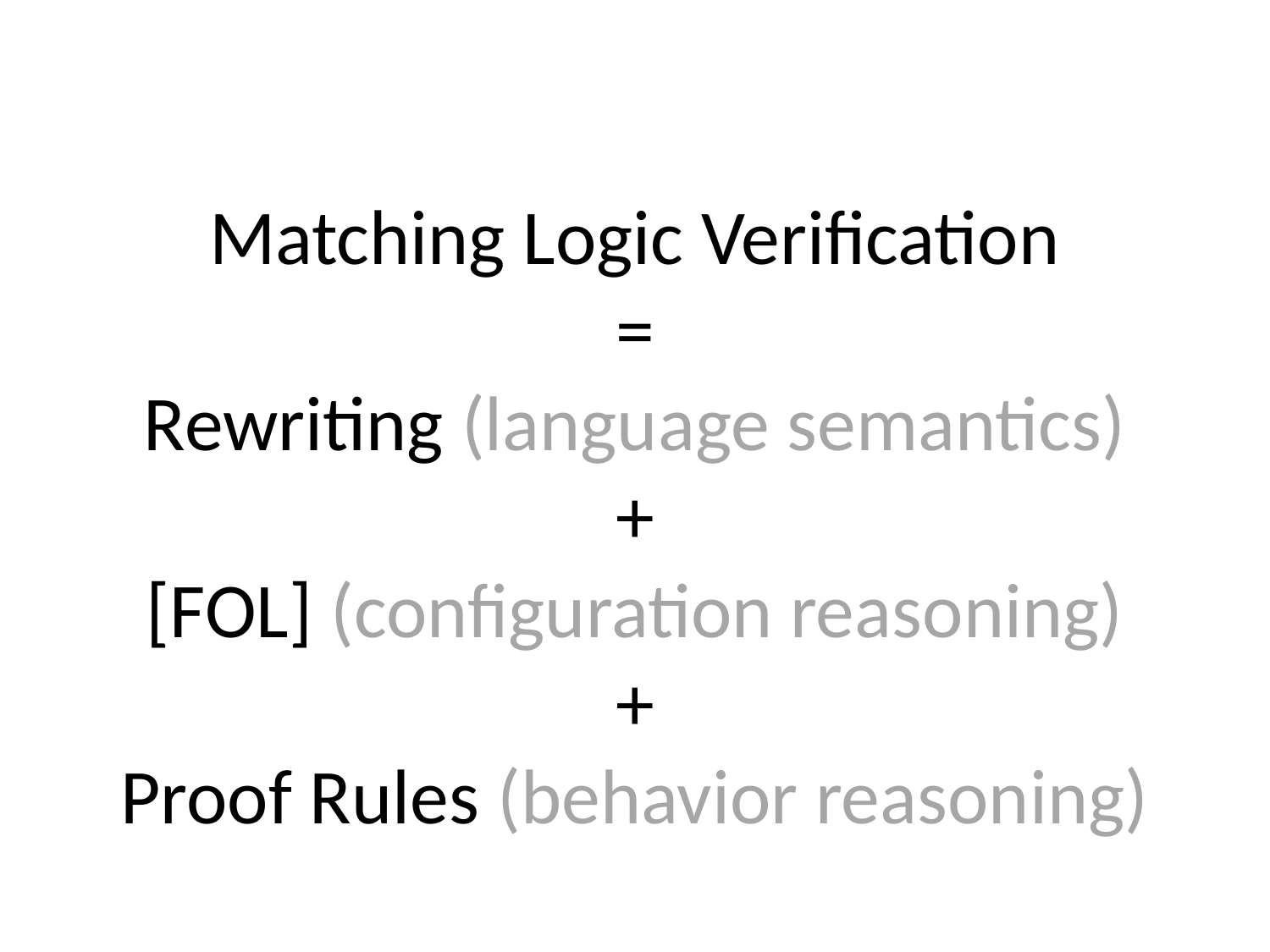

# Matching Logic Verification = Rewriting (language semantics) + [FOL] (configuration reasoning) + Proof Rules (behavior reasoning)